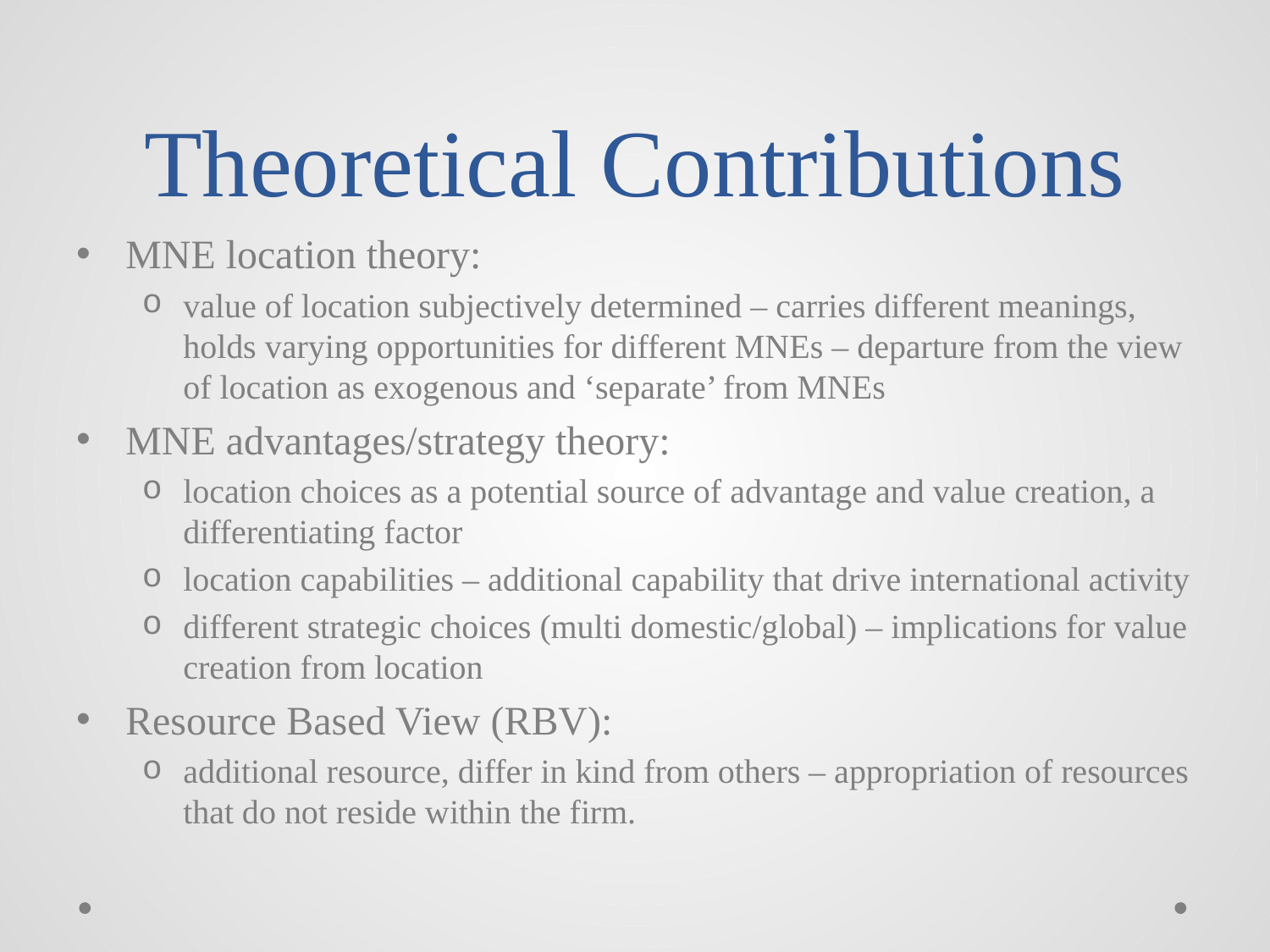

# Theoretical Contributions
MNE location theory:
value of location subjectively determined – carries different meanings, holds varying opportunities for different MNEs – departure from the view of location as exogenous and ‘separate’ from MNEs
MNE advantages/strategy theory:
location choices as a potential source of advantage and value creation, a differentiating factor
location capabilities – additional capability that drive international activity
different strategic choices (multi domestic/global) – implications for value creation from location
Resource Based View (RBV):
additional resource, differ in kind from others – appropriation of resources that do not reside within the firm.